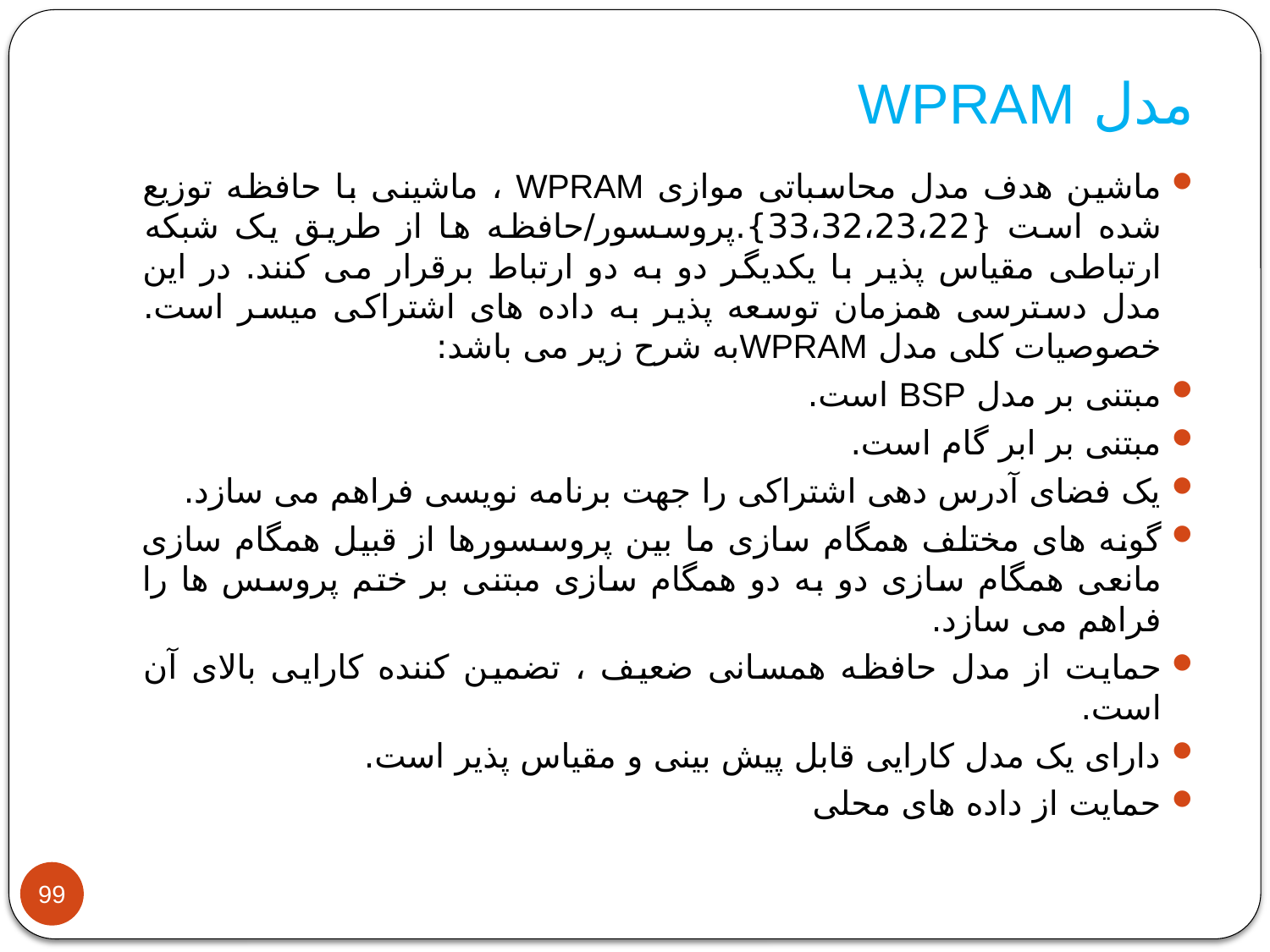

# مدل WPRAM
ماشین هدف مدل محاسباتی موازی WPRAM ، ماشینی با حافظه توزیع شده است {33،32،23،22}.پروسسور/حافظه ها از طریق یک شبکه ارتباطی مقیاس پذیر با یکدیگر دو به دو ارتباط برقرار می کنند. در این مدل دسترسی همزمان توسعه پذیر به داده های اشتراکی میسر است. خصوصیات کلی مدل WPRAMبه شرح زیر می باشد:
مبتنی بر مدل BSP است.
مبتنی بر ابر گام است.
یک فضای آدرس دهی اشتراکی را جهت برنامه نویسی فراهم می سازد.
گونه های مختلف همگام سازی ما بین پروسسورها از قبیل همگام سازی مانعی همگام سازی دو به دو همگام سازی مبتنی بر ختم پروسس ها را فراهم می سازد.
حمایت از مدل حافظه همسانی ضعیف ، تضمین کننده کارایی بالای آن است.
دارای یک مدل کارایی قابل پیش بینی و مقیاس پذیر است.
حمایت از داده های محلی
99